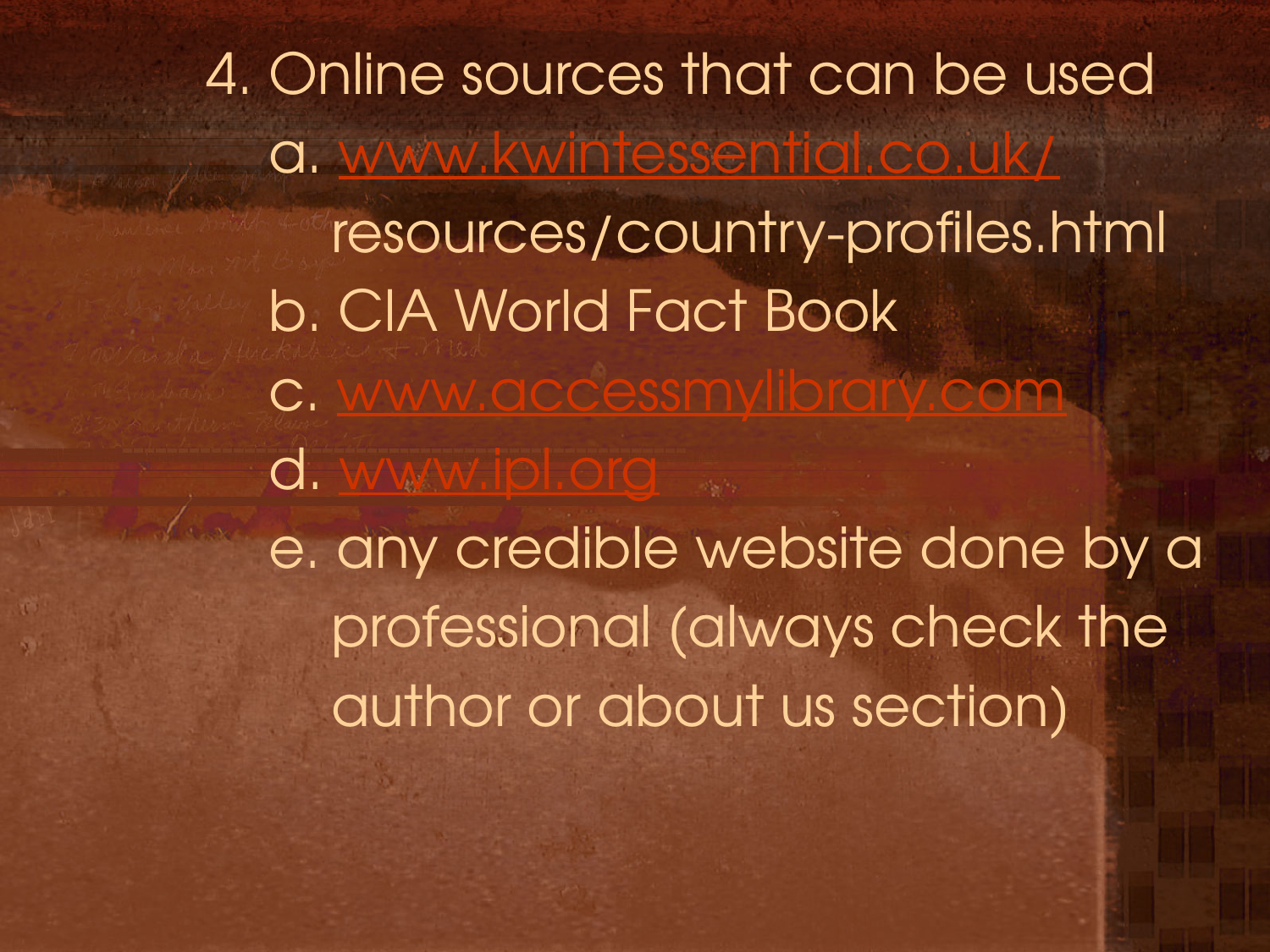

#
           4. Online sources that can be used
               a. www.kwintessential.co.uk/
                   resources/country-profiles.html
               b. CIA World Fact Book
               c. www.accessmylibrary.com
               d. www.ipl.org
               e. any credible website done by a
                   professional (always check the
                   author or about us section)